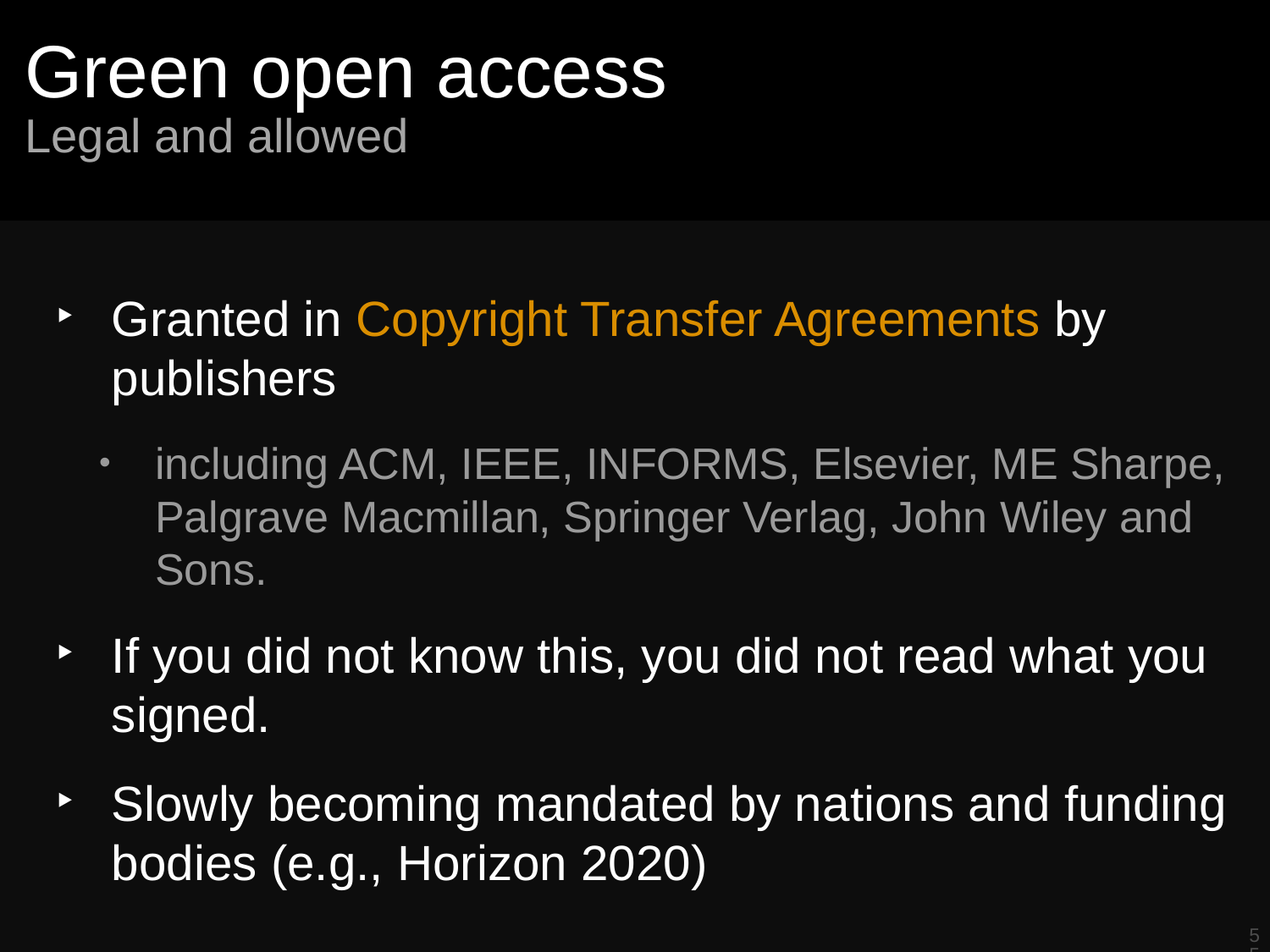

# Green open access
Legal and allowed
Granted in Copyright Transfer Agreements by publishers
including ACM, IEEE, INFORMS, Elsevier, ME Sharpe, Palgrave Macmillan, Springer Verlag, John Wiley and Sons.
If you did not know this, you did not read what you signed.
Slowly becoming mandated by nations and funding bodies (e.g., Horizon 2020)
55